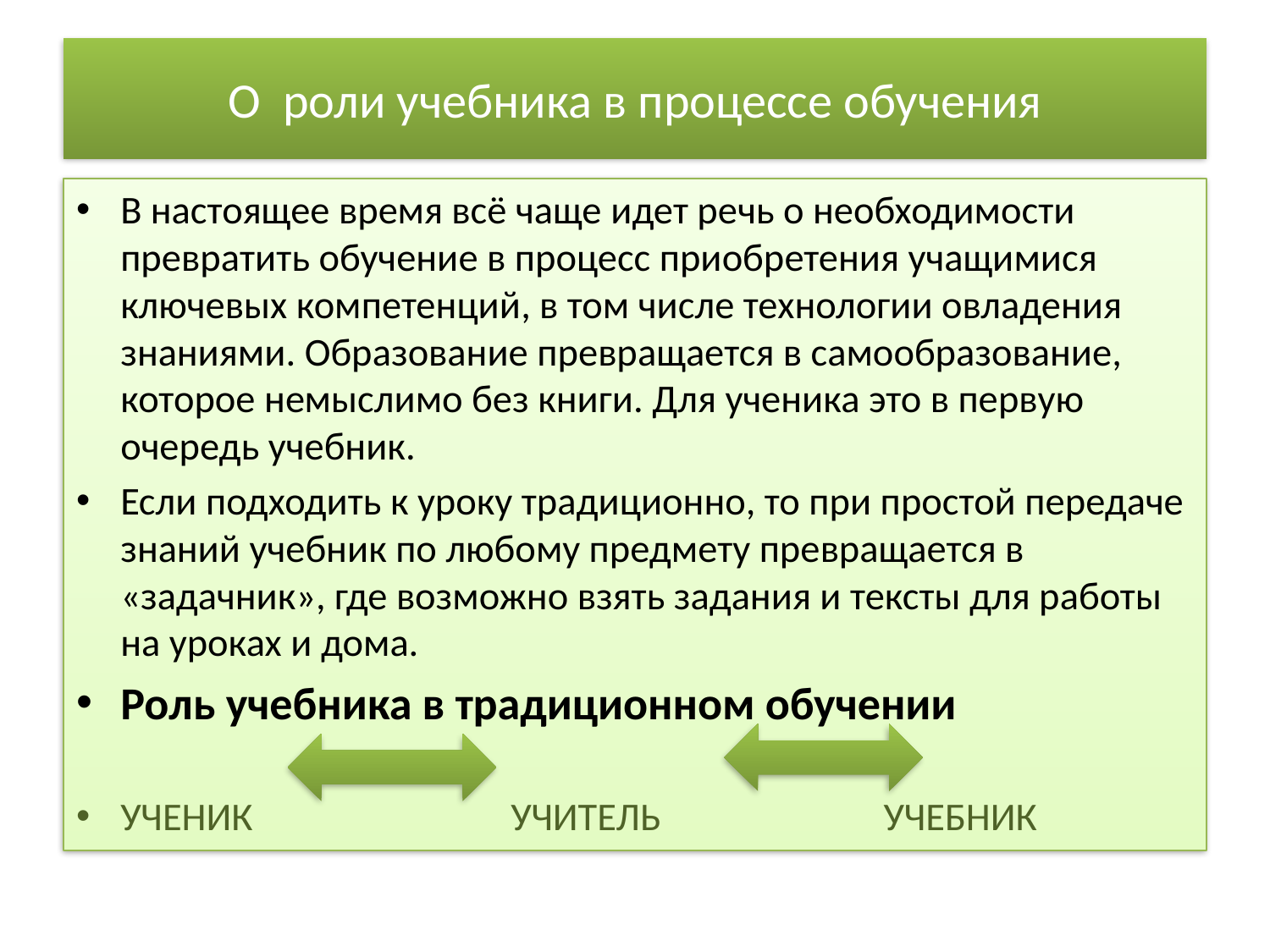

# О  роли учебника в процессе обучения
В настоящее время всё чаще идет речь о необходимости превратить обучение в процесс приобретения учащимися ключевых компетенций, в том числе технологии овладения знаниями. Образование превращается в самообразование, которое немыслимо без книги. Для ученика это в первую очередь учебник.
Если подходить к уроку традиционно, то при простой передаче знаний учебник по любому предмету превращается в «задачник», где возможно взять задания и тексты для работы на уроках и дома.
Роль учебника в традиционном обучении

УЧЕНИК                             УЧИТЕЛЬ                         УЧЕБНИК